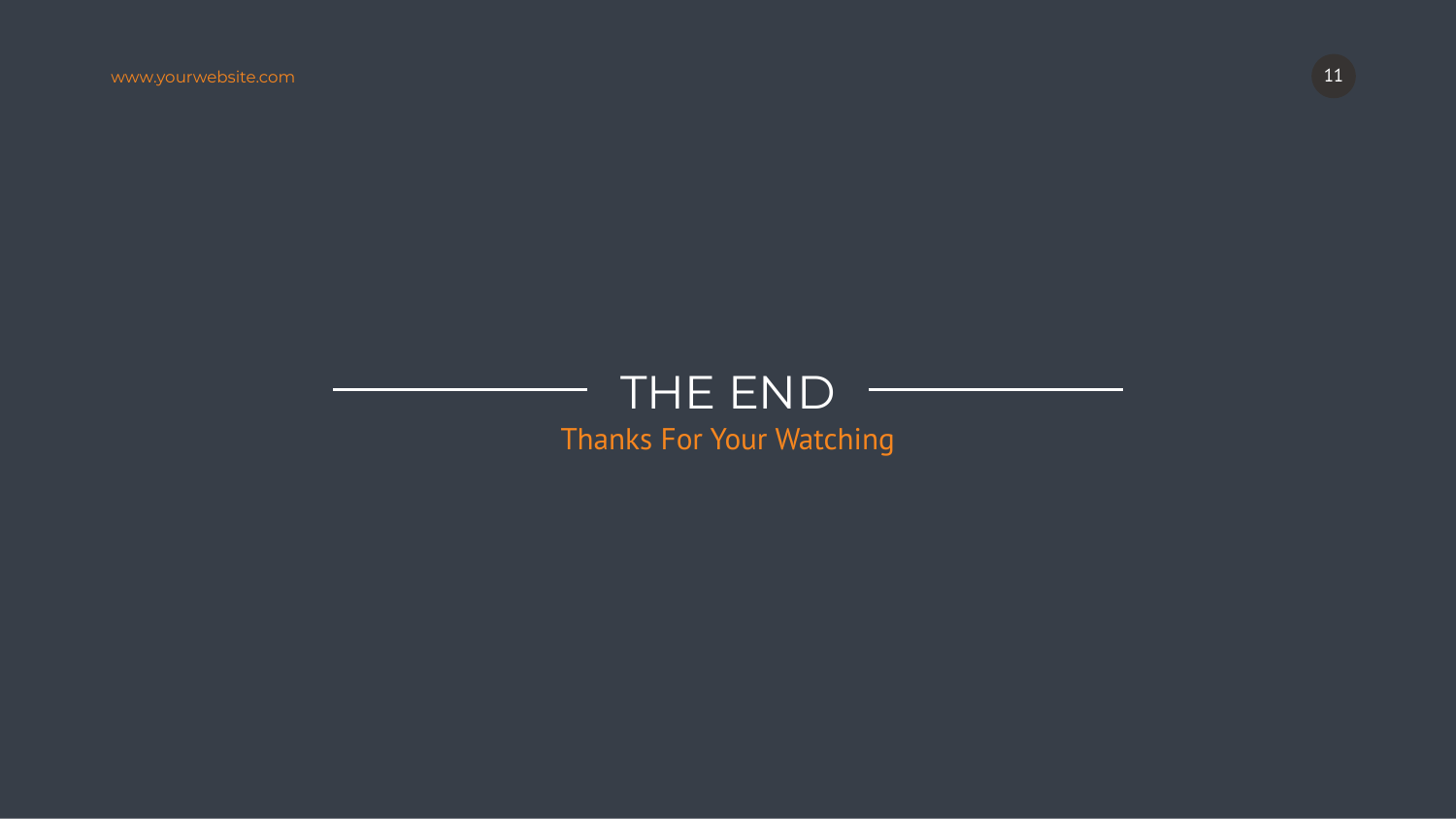

11
www.yourwebsite.com
THE END
Thanks For Your Watching